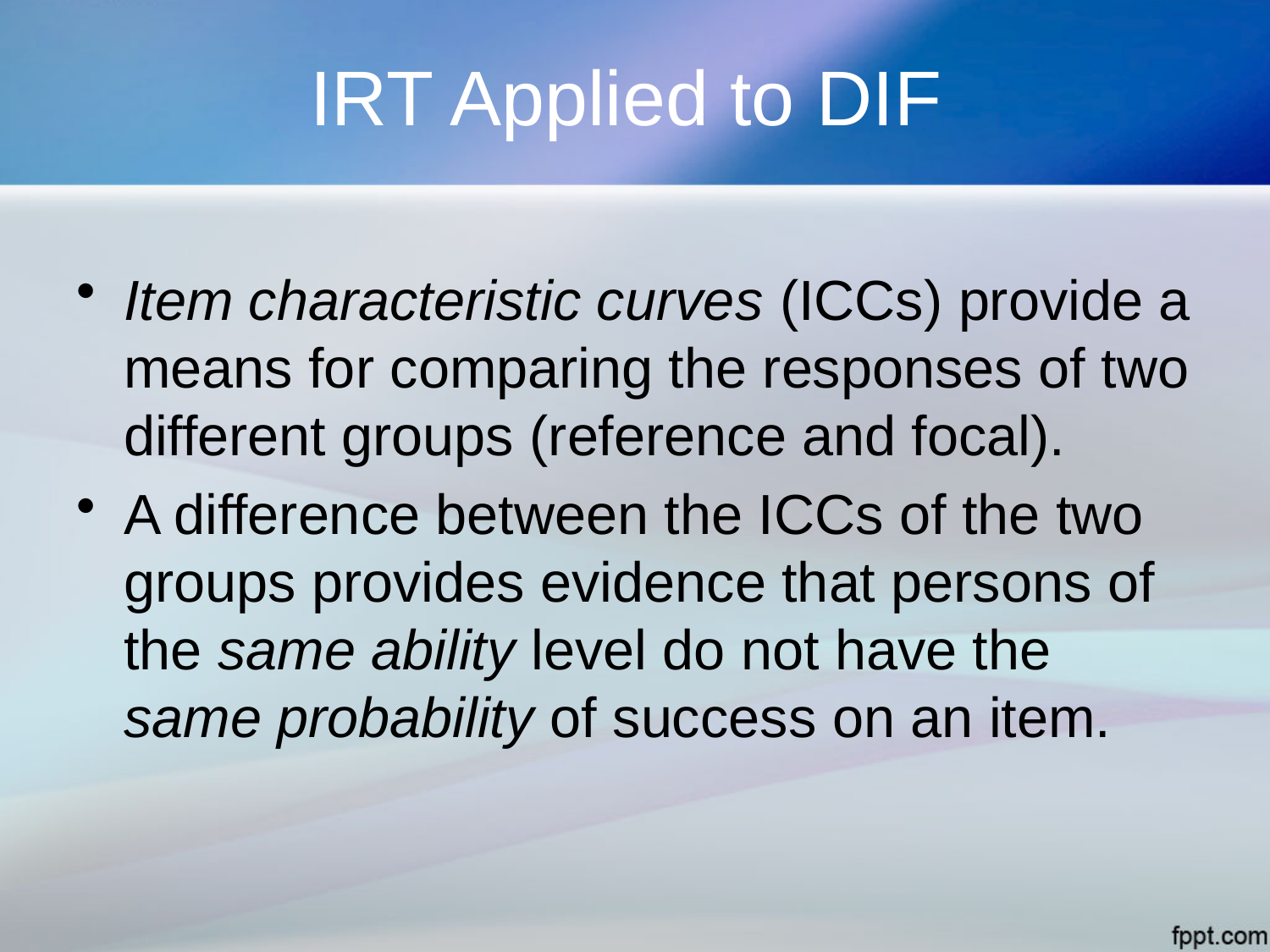

# IRT Applied to DIF
Item characteristic curves (ICCs) provide a means for comparing the responses of two different groups (reference and focal).
A difference between the ICCs of the two groups provides evidence that persons of the same ability level do not have the same probability of success on an item.